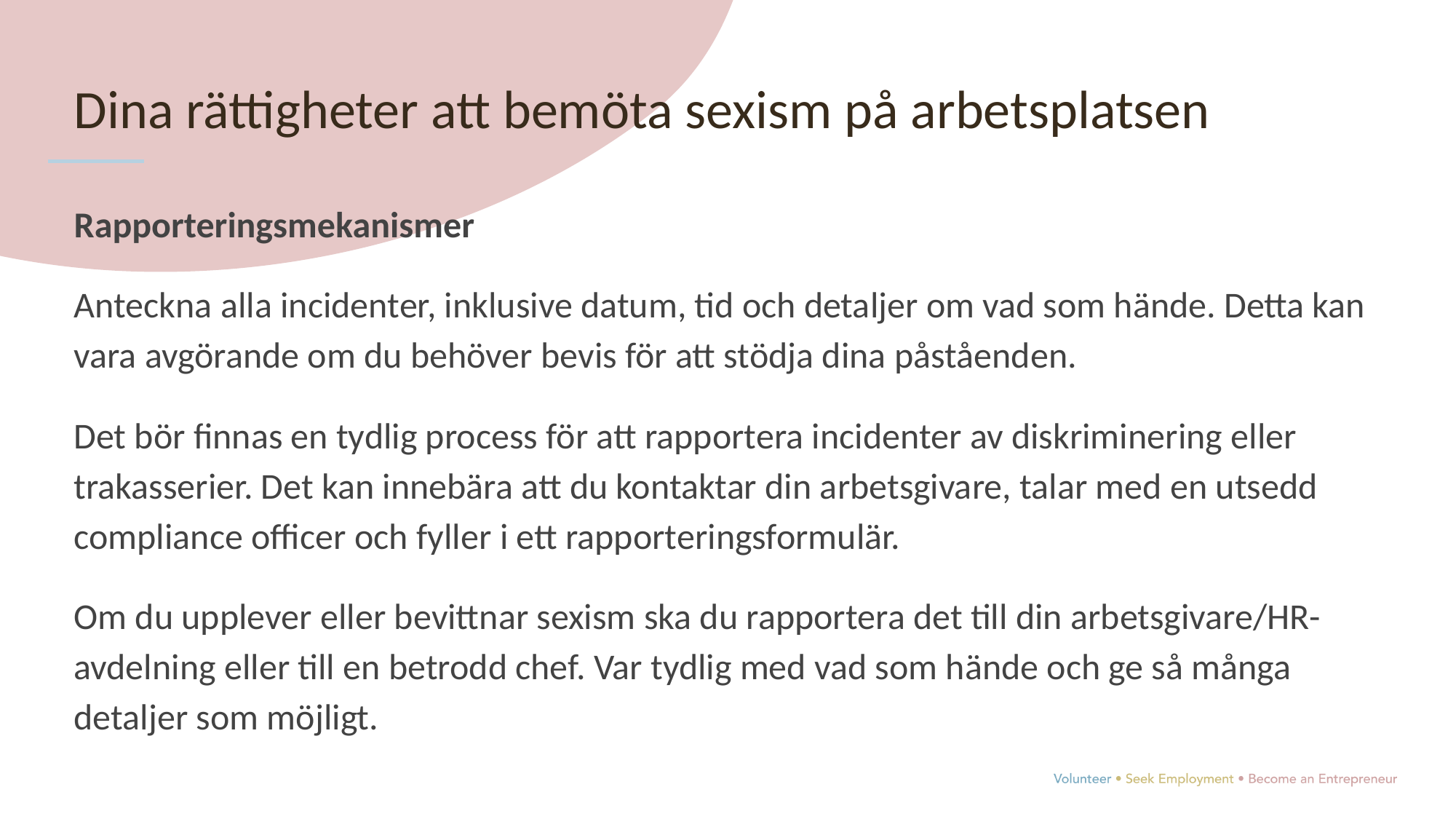

Dina rättigheter att bemöta sexism på arbetsplatsen

Rapporteringsmekanismer
Anteckna alla incidenter, inklusive datum, tid och detaljer om vad som hände. Detta kan vara avgörande om du behöver bevis för att stödja dina påståenden.
Det bör finnas en tydlig process för att rapportera incidenter av diskriminering eller trakasserier. Det kan innebära att du kontaktar din arbetsgivare, talar med en utsedd compliance officer och fyller i ett rapporteringsformulär.
Om du upplever eller bevittnar sexism ska du rapportera det till din arbetsgivare/HR-avdelning eller till en betrodd chef. Var tydlig med vad som hände och ge så många detaljer som möjligt.